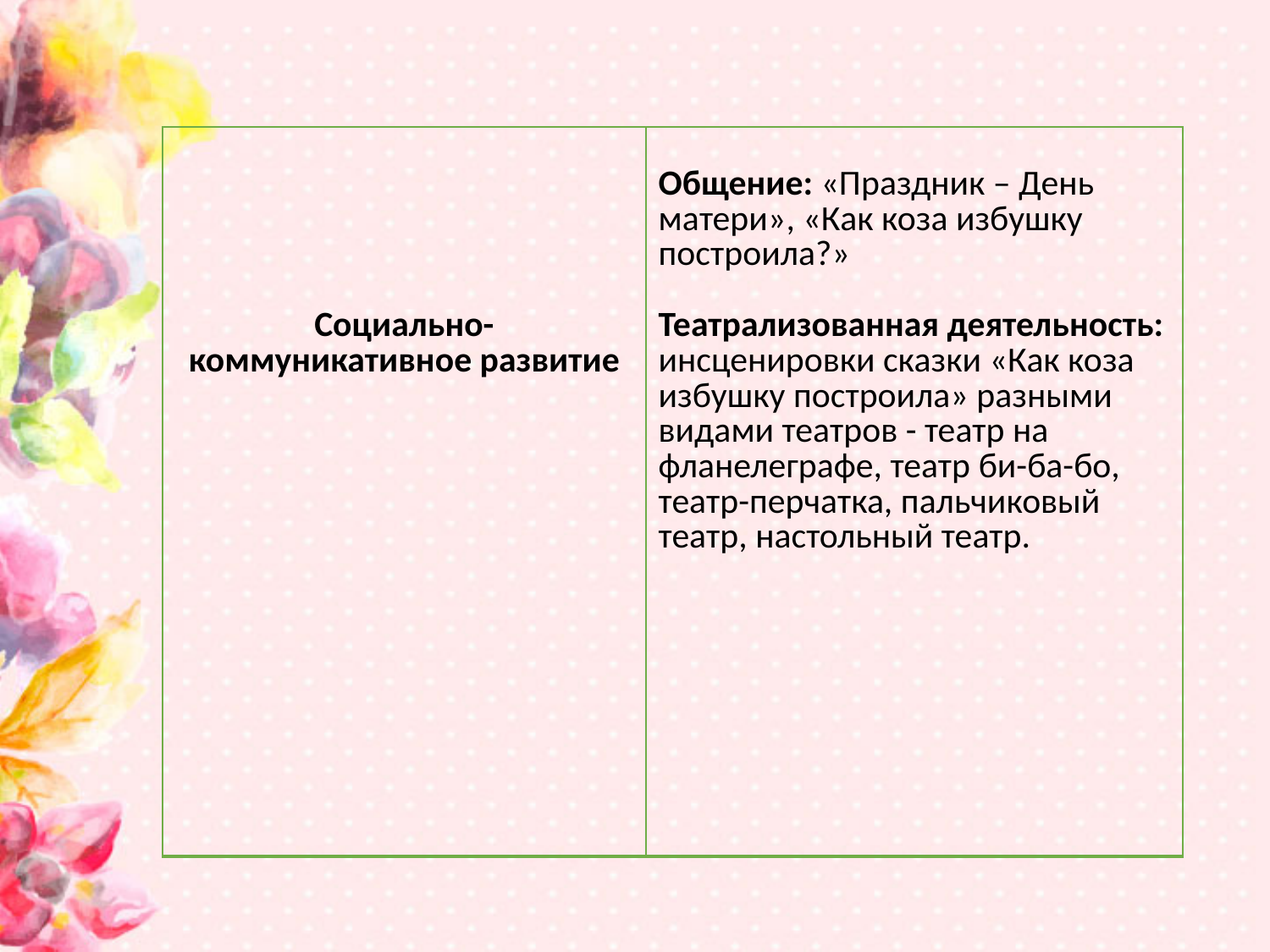

#
| Социально-коммуникативное развитие | Общение: «Праздник – День матери», «Как коза избушку построила?» Театрализованная деятельность: инсценировки сказки «Как коза избушку построила» разными видами театров - театр на фланелеграфе, театр би-ба-бо, театр-перчатка, пальчиковый театр, настольный театр. |
| --- | --- |